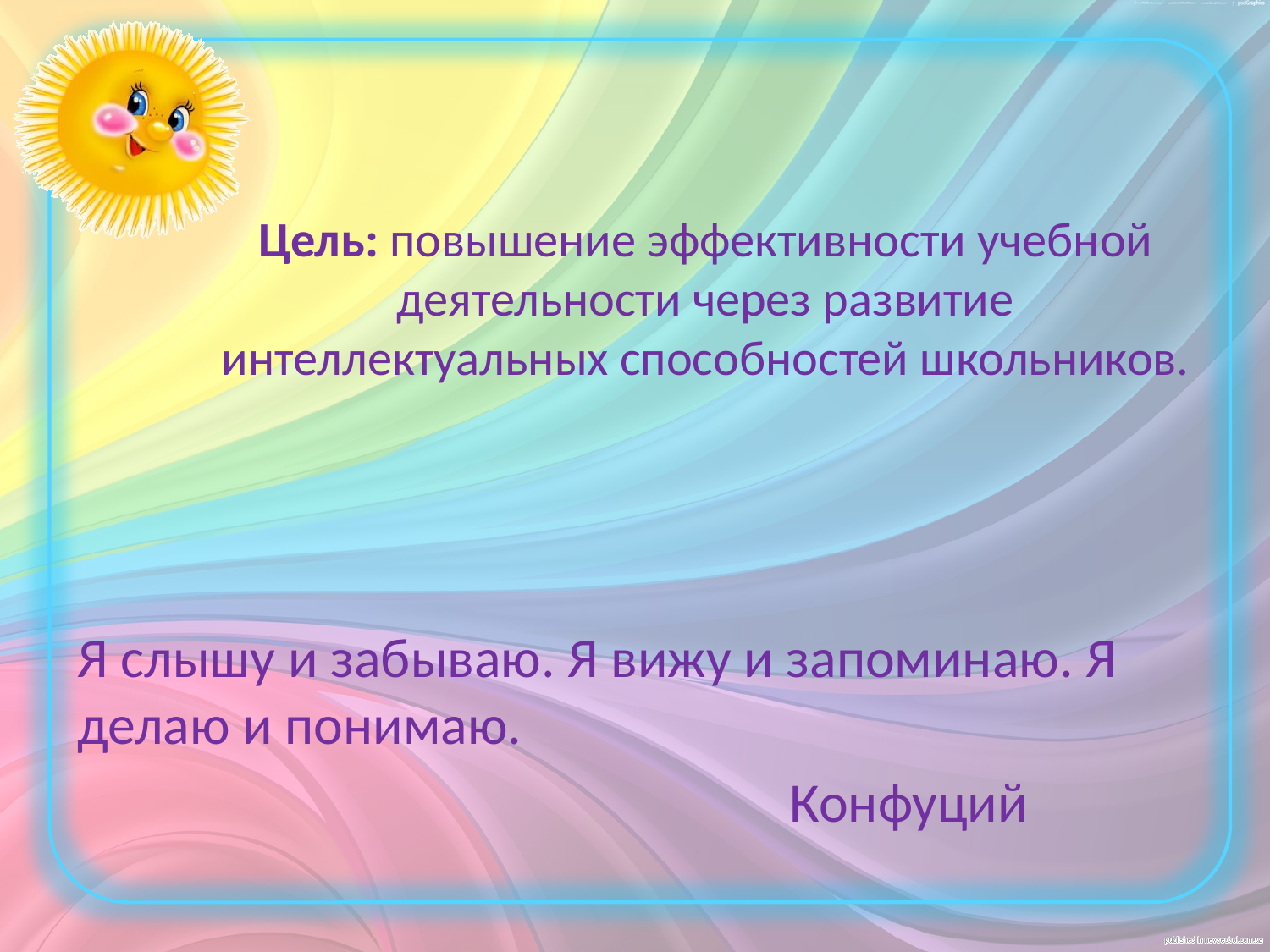

# Цель: повышение эффективности учебной деятельности через развитие интеллектуальных способностей школьников.

Я слышу и забываю. Я вижу и запоминаю. Я делаю и понимаю.
                                                         Конфуций